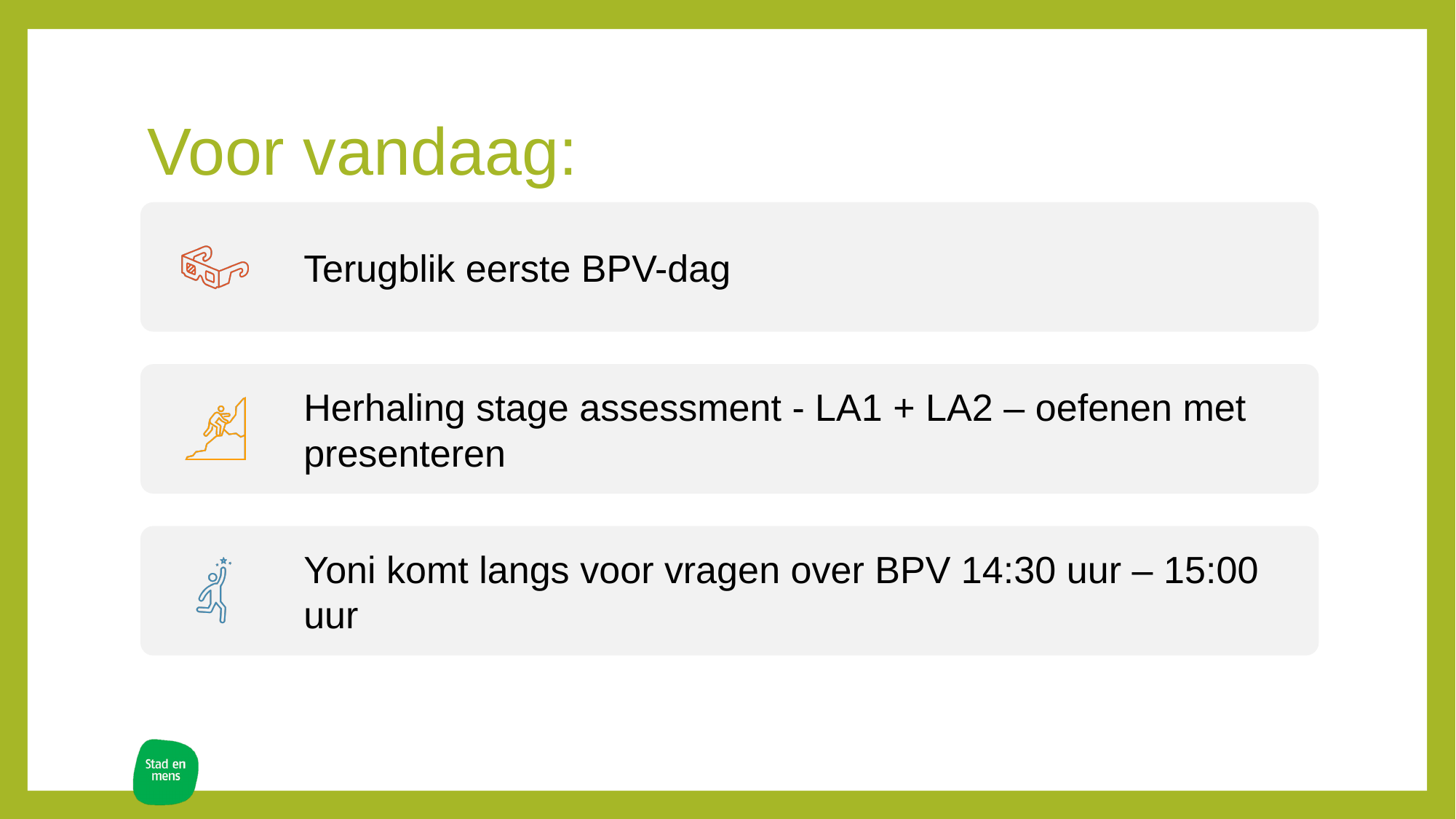

# Voor vandaag:
Terugblik eerste BPV-dag
Herhaling stage assessment - LA1 + LA2 – oefenen met presenteren
Yoni komt langs voor vragen over BPV 14:30 uur – 15:00 uur